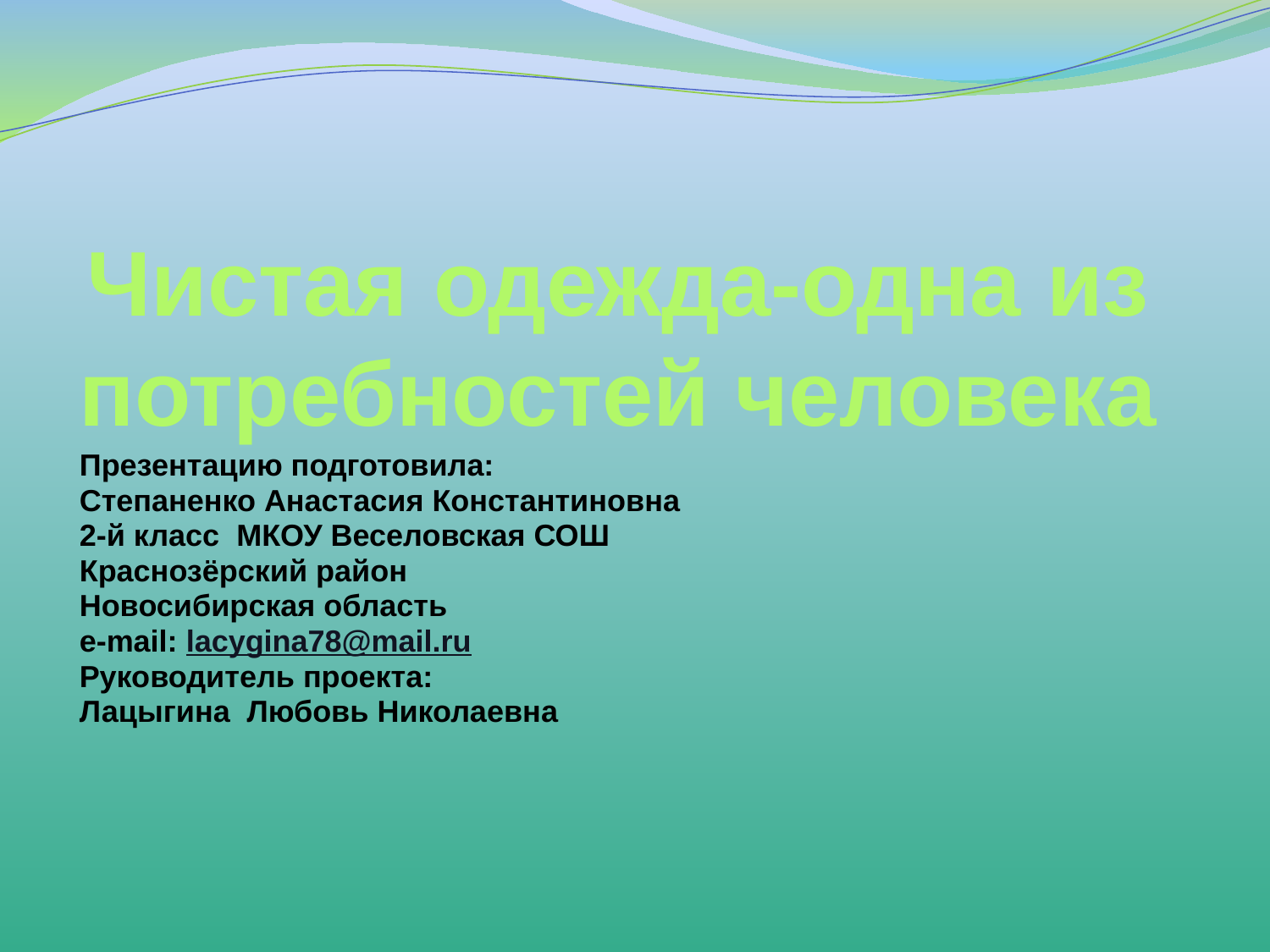

# Чистая одежда-одна из потребностей человека
Презентацию подготовила:
Степаненко Анастасия Константиновна
2-й класс  МКОУ Веселовская СОШ
Краснозёрский район
Новосибирская область
e-mail: lacygina78@mail.ru
Руководитель проекта:
Лацыгина  Любовь Николаевна